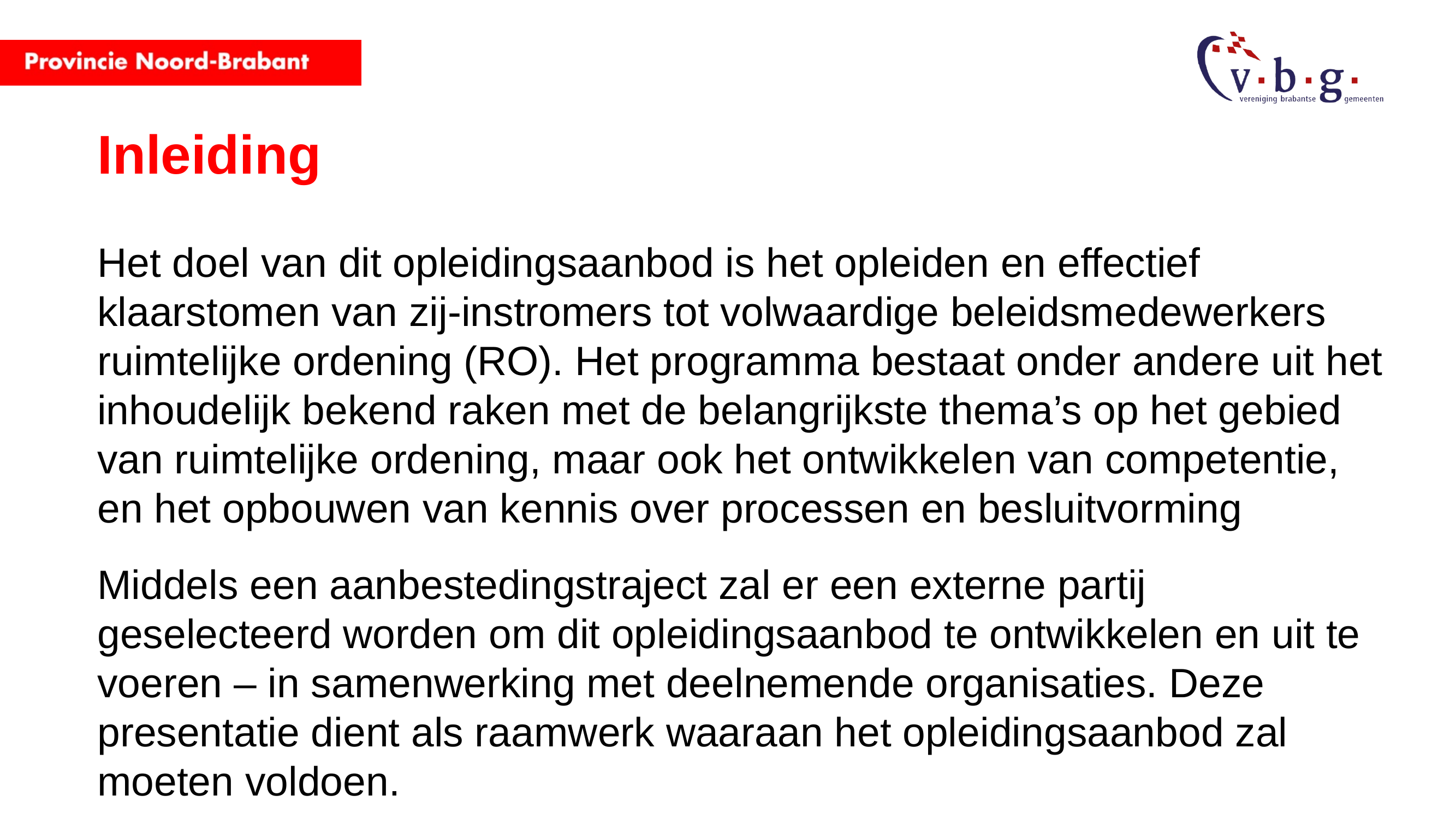

# Inleiding

Het doel van dit opleidingsaanbod is het opleiden en effectief klaarstomen van zij-instromers tot volwaardige beleidsmedewerkers ruimtelijke ordening (RO). Het programma bestaat onder andere uit het inhoudelijk bekend raken met de belangrijkste thema’s op het gebied van ruimtelijke ordening, maar ook het ontwikkelen van competentie, en het opbouwen van kennis over processen en besluitvorming

Middels een aanbestedingstraject zal er een externe partij geselecteerd worden om dit opleidingsaanbod te ontwikkelen en uit te voeren – in samenwerking met deelnemende organisaties. Deze presentatie dient als raamwerk waaraan het opleidingsaanbod zal moeten voldoen.